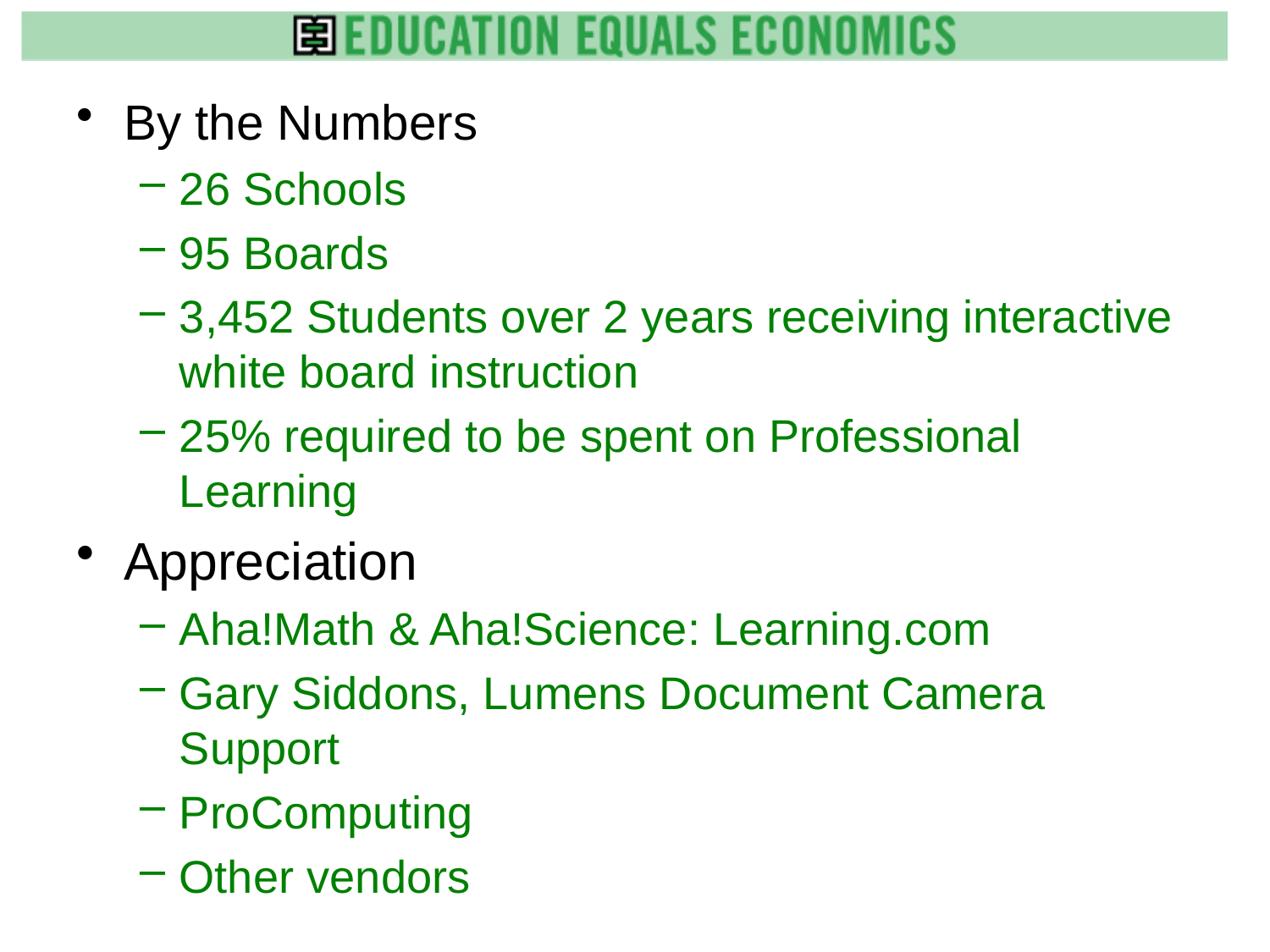

By the Numbers
26 Schools
95 Boards
3,452 Students over 2 years receiving interactive white board instruction
25% required to be spent on Professional Learning
Appreciation
Aha!Math & Aha!Science: Learning.com
Gary Siddons, Lumens Document Camera Support
ProComputing
Other vendors